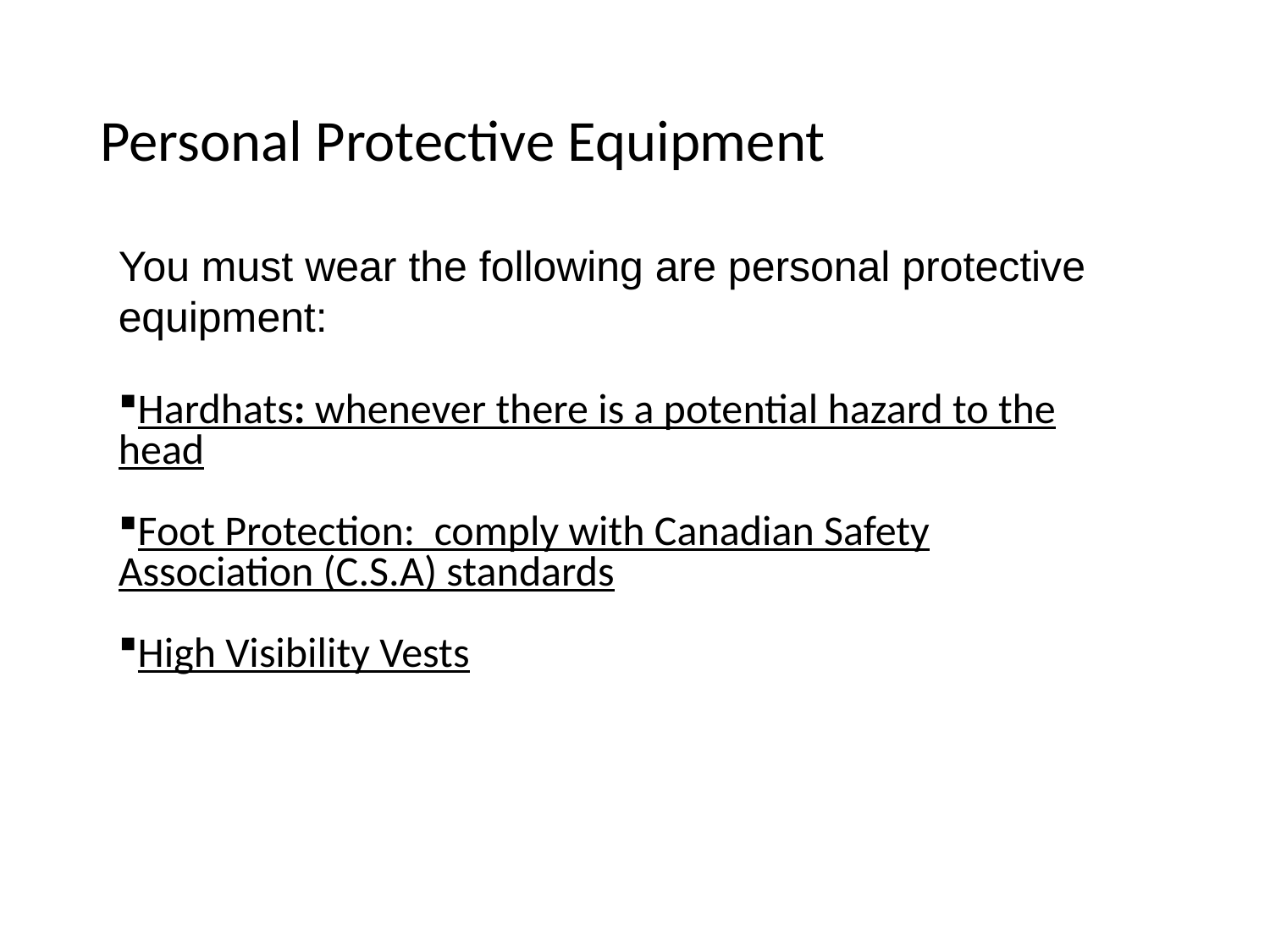

# Personal Protective Equipment
You must wear the following are personal protective equipment:

Hardhats: whenever there is a potential hazard to the head

Foot Protection:  comply with Canadian Safety Association (C.S.A) standards

High Visibility Vests